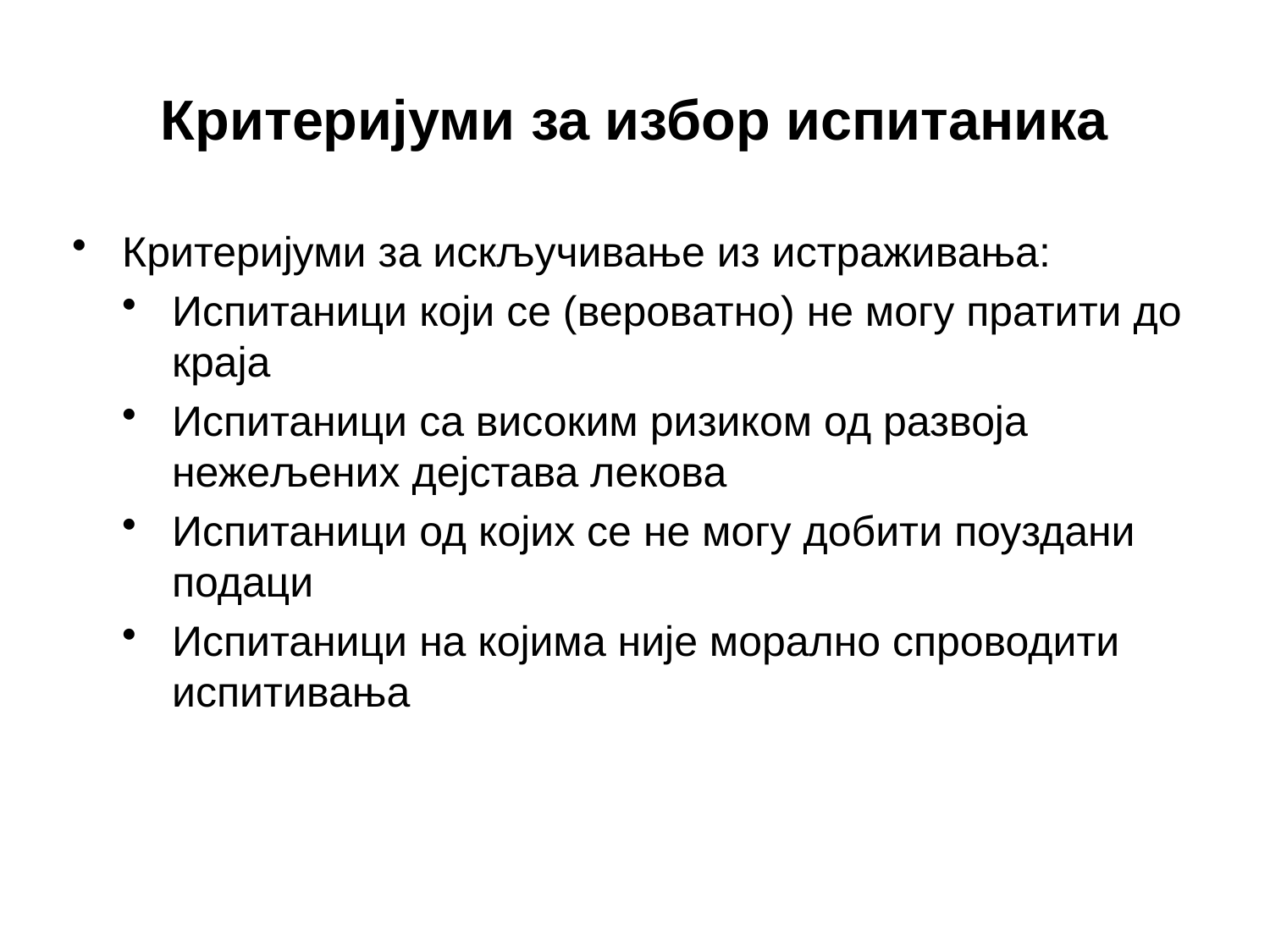

# Критеријуми за избор испитаника
Критеријуми за искључивање из истраживања:
Испитаници који се (вероватно) не могу пратити до краја
Испитаници са високим ризиком од развоја нежељених дејстава лекова
Испитаници од којих се не могу добити поуздани подаци
Испитаници на којима није морално спроводити испитивања